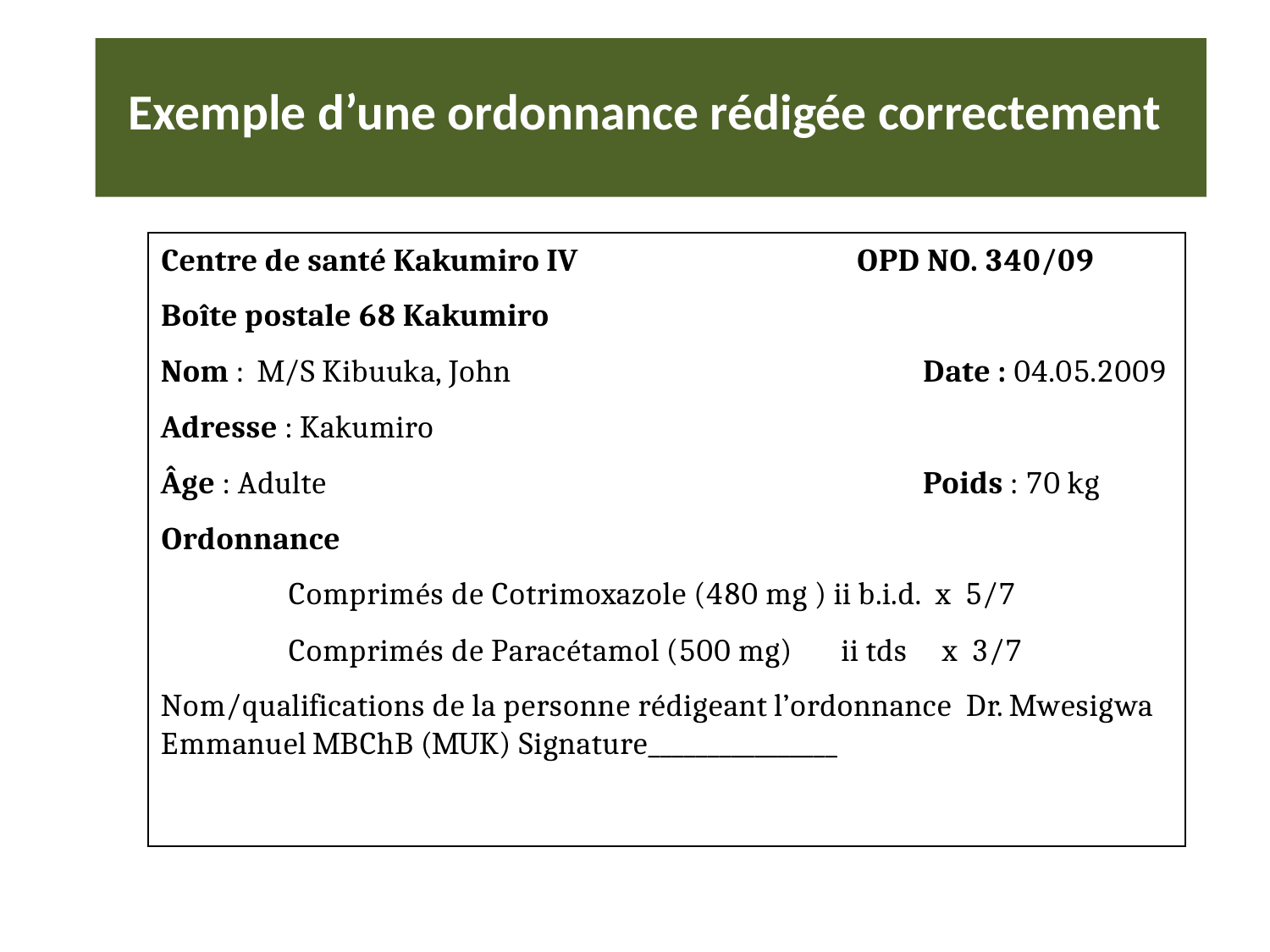

# Exemple d’une ordonnance rédigée correctement
Centre de santé Kakumiro IV                                        OPD NO. 340/09
Boîte postale 68 Kakumiro
Nom :  M/S Kibuuka, John                                            	Date : 04.05.2009
Adresse : Kakumiro
Âge : Adulte              				Poids : 70 kg
Ordonnance
	Comprimés de Cotrimoxazole (480 mg ) ii b.i.d.  x  5/7
	Comprimés de Paracétamol (500 mg)       ii tds     x  3/7
Nom/qualifications de la personne rédigeant l’ordonnance  Dr. Mwesigwa Emmanuel MBChB (MUK) Signature________________